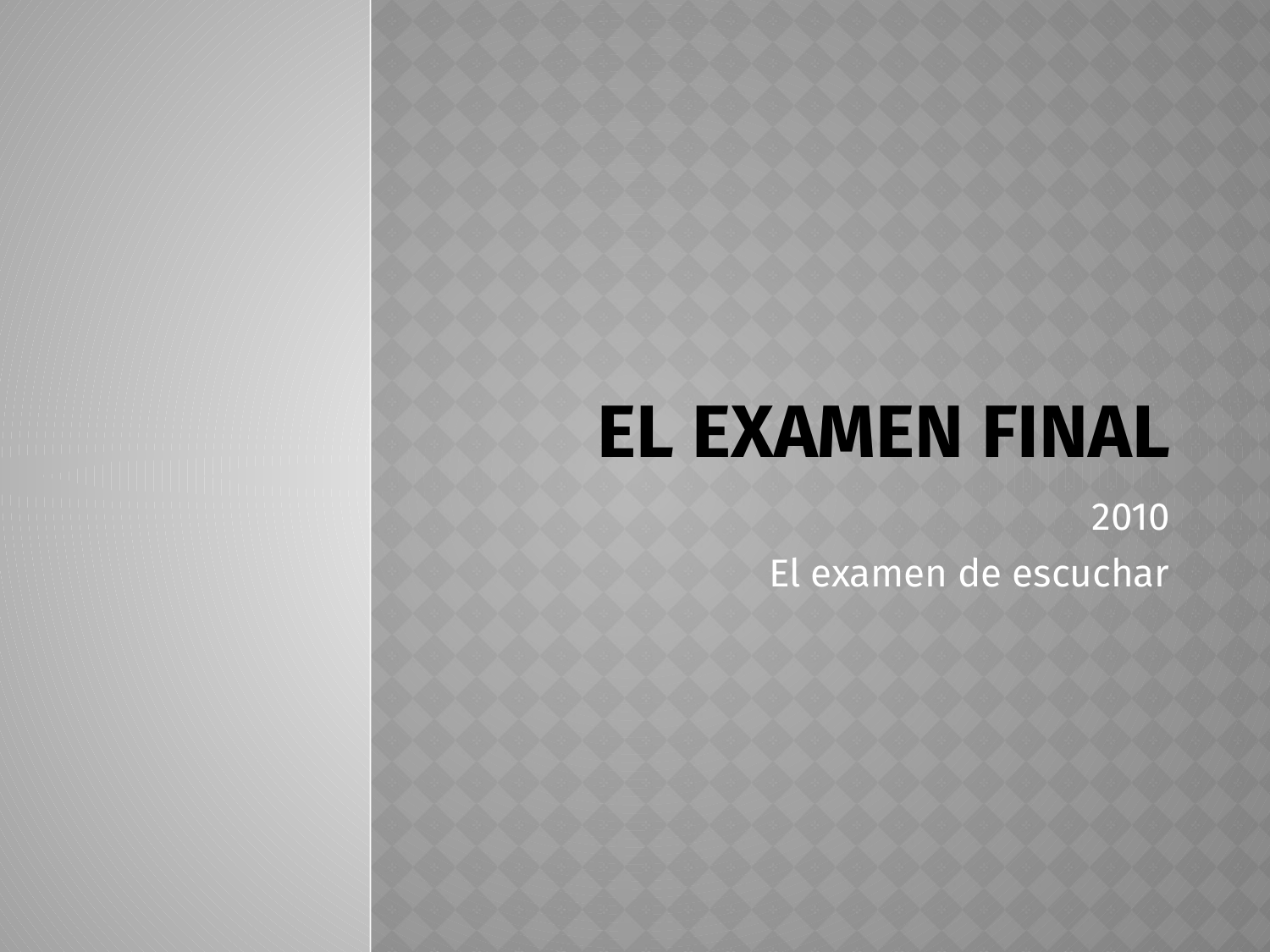

# El examen final
2010
El examen de escuchar